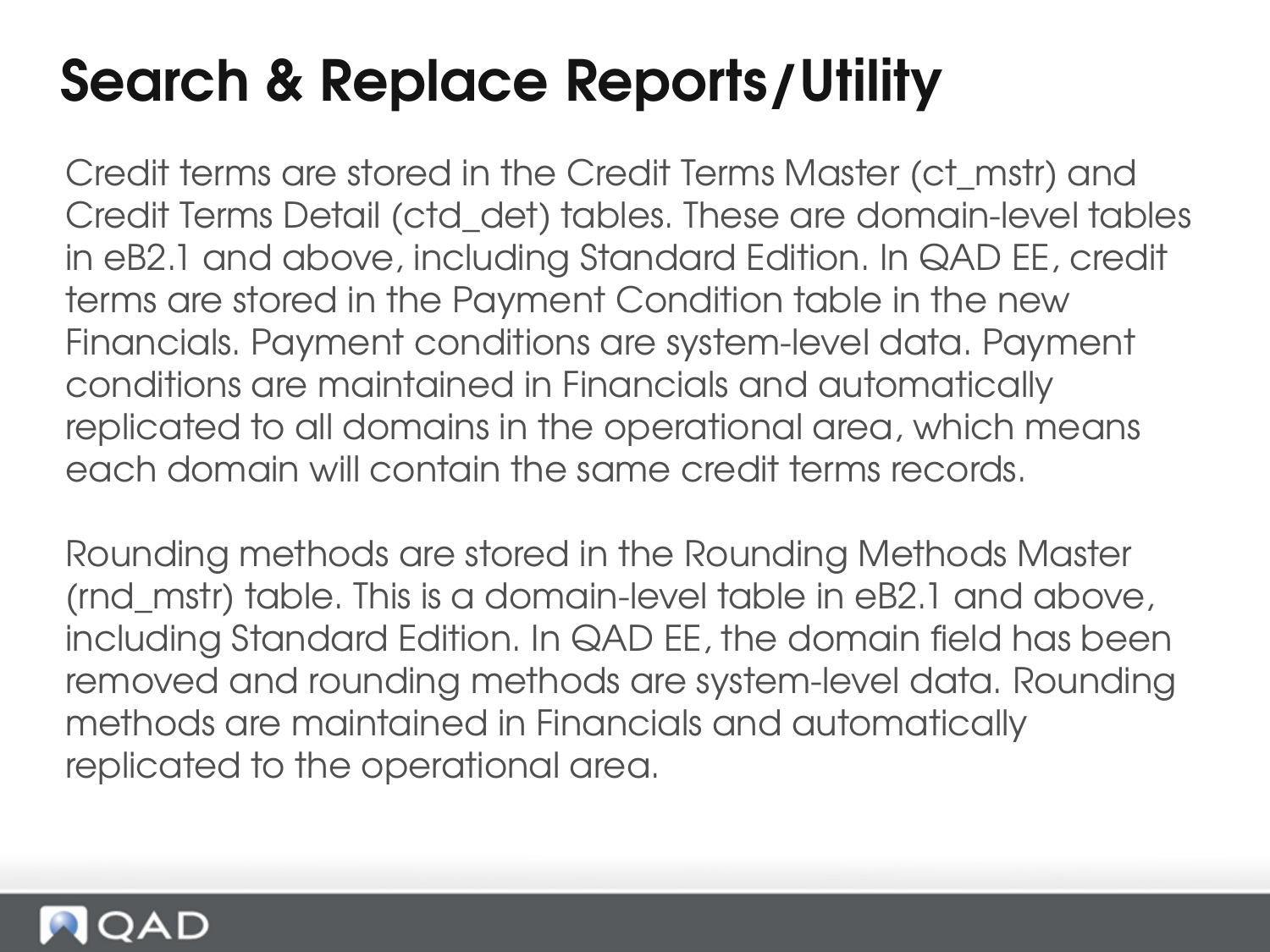

Search & Replace Reports/Utility
Credit terms are stored in the Credit Terms Master (ct_mstr) and Credit Terms Detail (ctd_det) tables. These are domain-level tables in eB2.1 and above, including Standard Edition. In QAD EE, credit terms are stored in the Payment Condition table in the new Financials. Payment conditions are system-level data. Payment conditions are maintained in Financials and automatically replicated to all domains in the operational area, which means each domain will contain the same credit terms records.

Rounding methods are stored in the Rounding Methods Master (rnd_mstr) table. This is a domain-level table in eB2.1 and above, including Standard Edition. In QAD EE, the domain field has been removed and rounding methods are system-level data. Rounding methods are maintained in Financials and automatically replicated to the operational area.